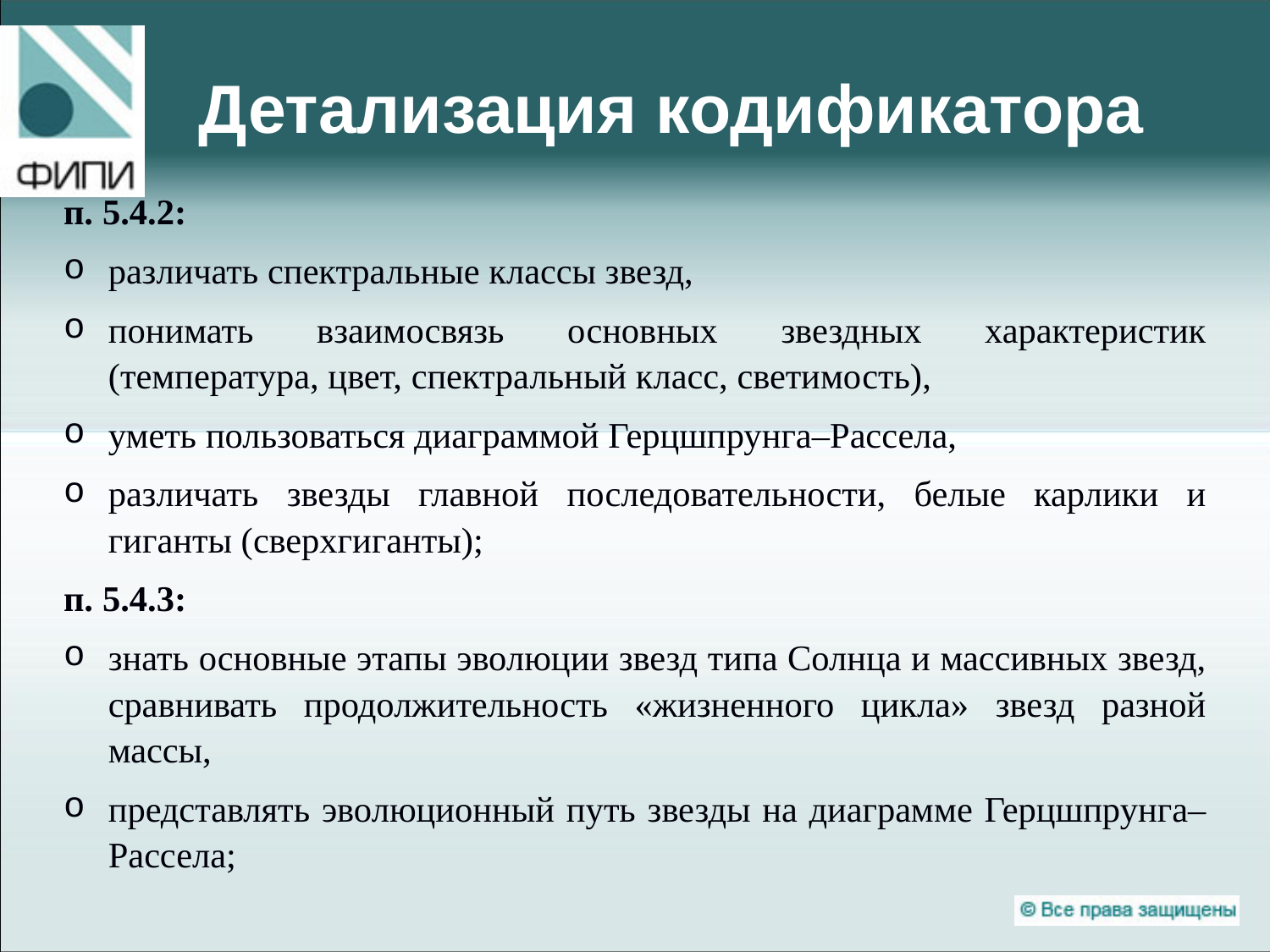

Детализация кодификатора
# п. 5.4.2:
различать спектральные классы звезд,
понимать взаимосвязь основных звездных характеристик (температура, цвет, спектральный класс, светимость),
уметь пользоваться диаграммой Герцшпрунга–Рассела,
различать звезды главной последовательности, белые карлики и гиганты (сверхгиганты);
п. 5.4.3:
знать основные этапы эволюции звезд типа Солнца и массивных звезд, сравнивать продолжительность «жизненного цикла» звезд разной массы,
представлять эволюционный путь звезды на диаграмме Герцшпрунга–Рассела;